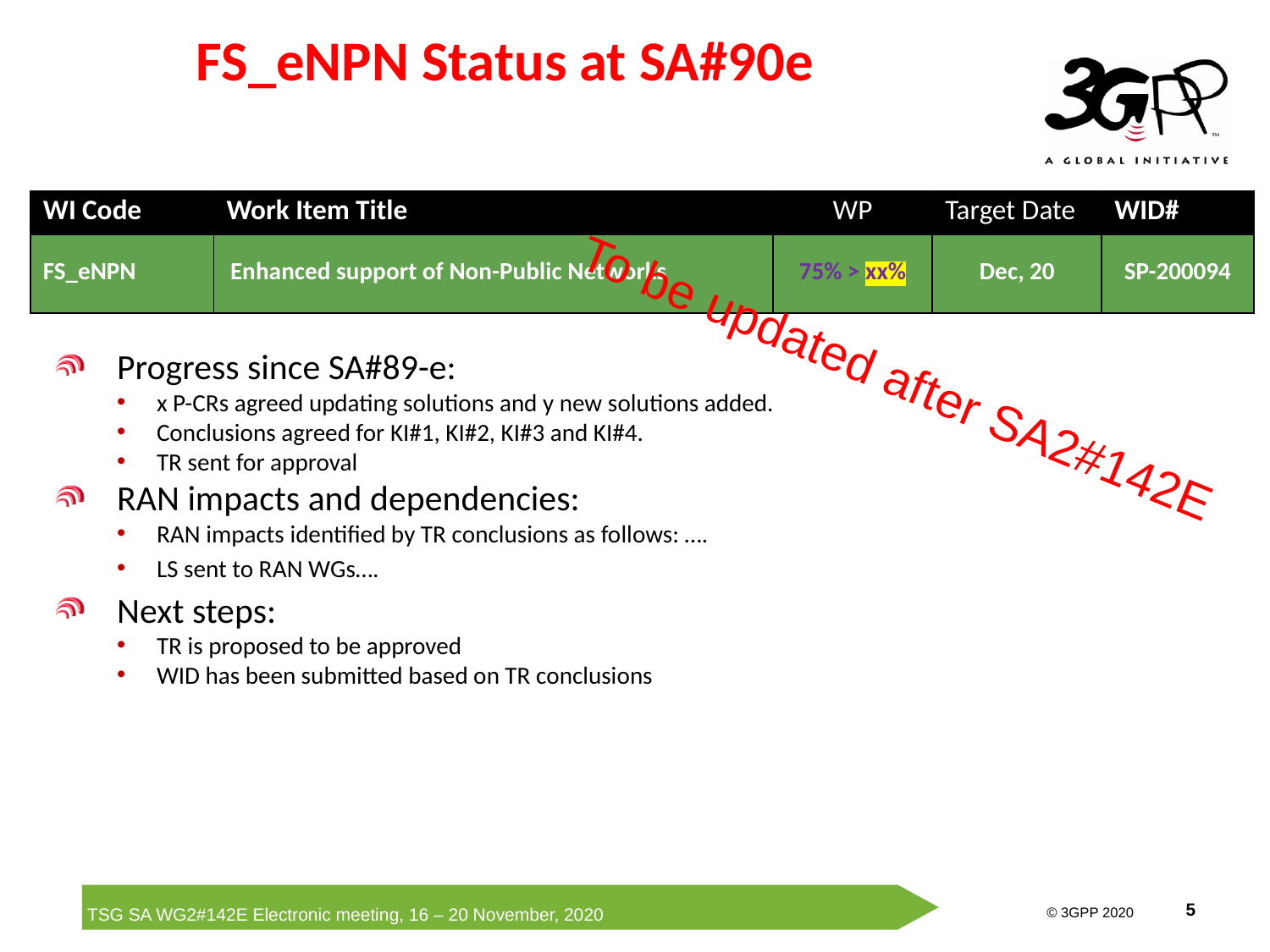

# FS_eNPN Status at SA#90e
| WI Code | Work Item Title | WP | Target Date | WID# |
| --- | --- | --- | --- | --- |
| FS\_eNPN | Enhanced support of Non-Public Networks | 75% > xx% | Dec, 20 | SP-200094 |
Progress since SA#89-e:
x P-CRs agreed updating solutions and y new solutions added.
Conclusions agreed for KI#1, KI#2, KI#3 and KI#4.
TR sent for approval
RAN impacts and dependencies:
RAN impacts identified by TR conclusions as follows: ….
LS sent to RAN WGs….
Next steps:
TR is proposed to be approved
WID has been submitted based on TR conclusions

To be updated after SA2#142E